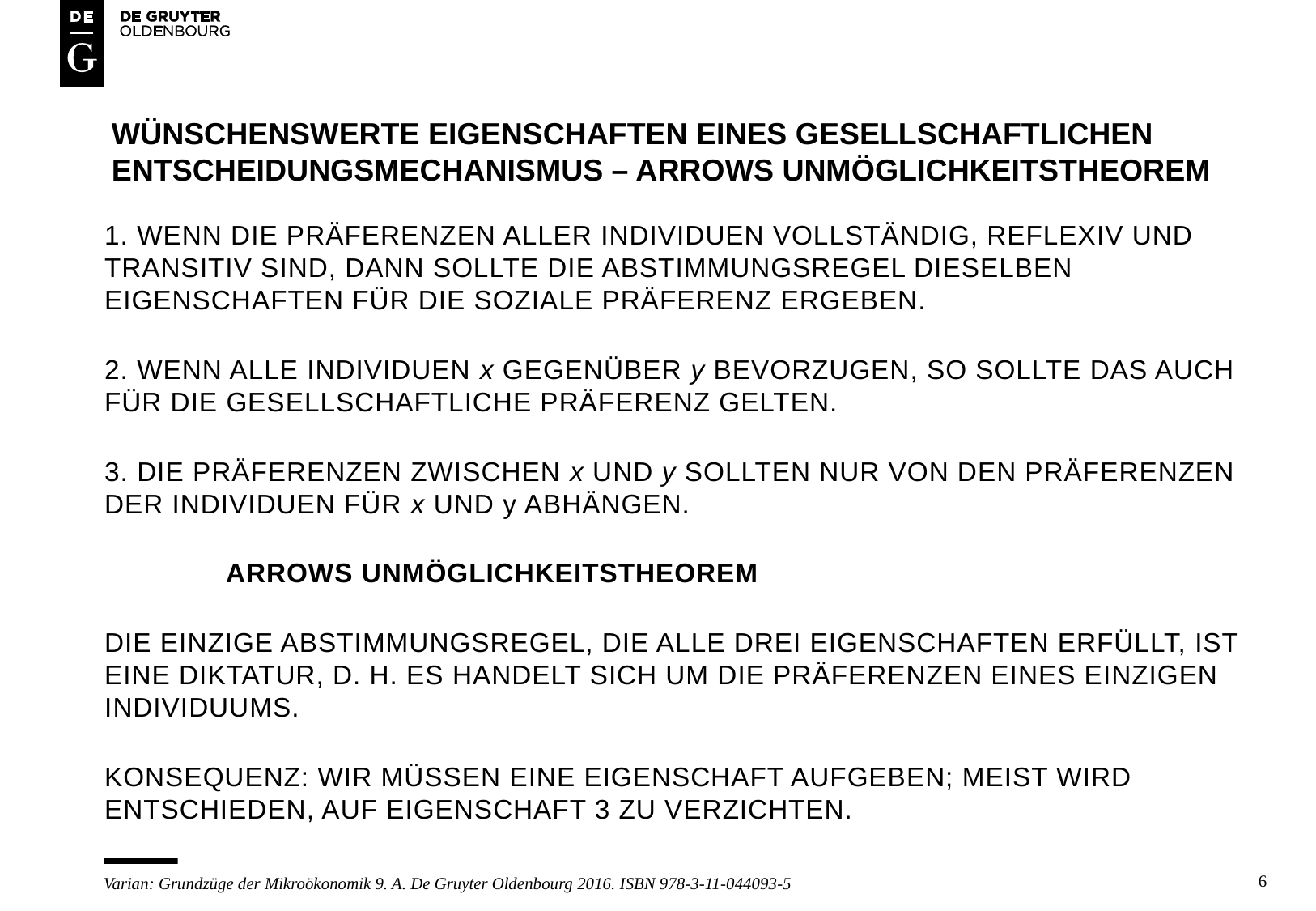

# WÜNSCHENSWERTE EIGENSCHAFTEN EINES GESELLSCHAFTLICHEN ENTSCHEIDUNGSMECHANISMUS – arrows unmöglichkeitstheorem
1. Wenn die präferenzen aller individuen vollständig, reflexiv und transitiv sind, dann sollte die abstimmungsregel dieselben eigenschaften für die soziale präferenz ergeben.
2. Wenn alle individuen x gegenüber y bevorzugen, so sollte das auch für die gesellschaftliche präferenz gelten.
3. Die präferenzen zwischen x und y sollten nur von den präferenzen der individuen für x und y abhängen.
	arrows unmöglichkeitstheorem
Die einzige abstimmungsregel, die alle drei eigenschaften erfüllt, ist eine diktatur, d. h. es handelt sich um die präferenzen eines einzigen individuums.
Konsequenz: wir müssen eine eigenschaft aufgeben; meist wird entschieden, auf eigenschaft 3 zu verzichten.
6
Varian: Grundzüge der Mikroökonomik 9. A. De Gruyter Oldenbourg 2016. ISBN 978-3-11-044093-5